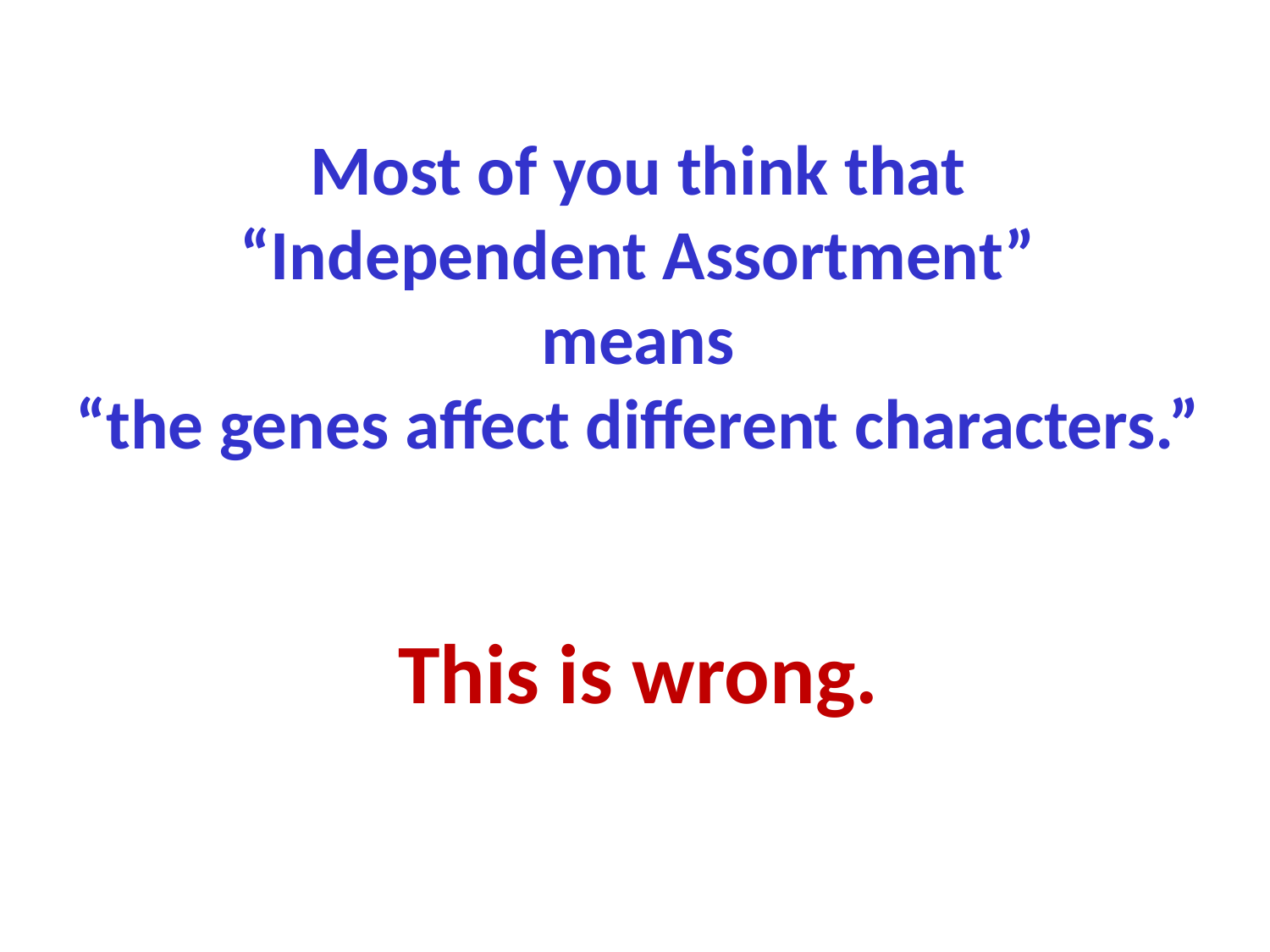

Most of you think that
“Independent Assortment”
means
“the genes affect different characters.”
This is wrong.